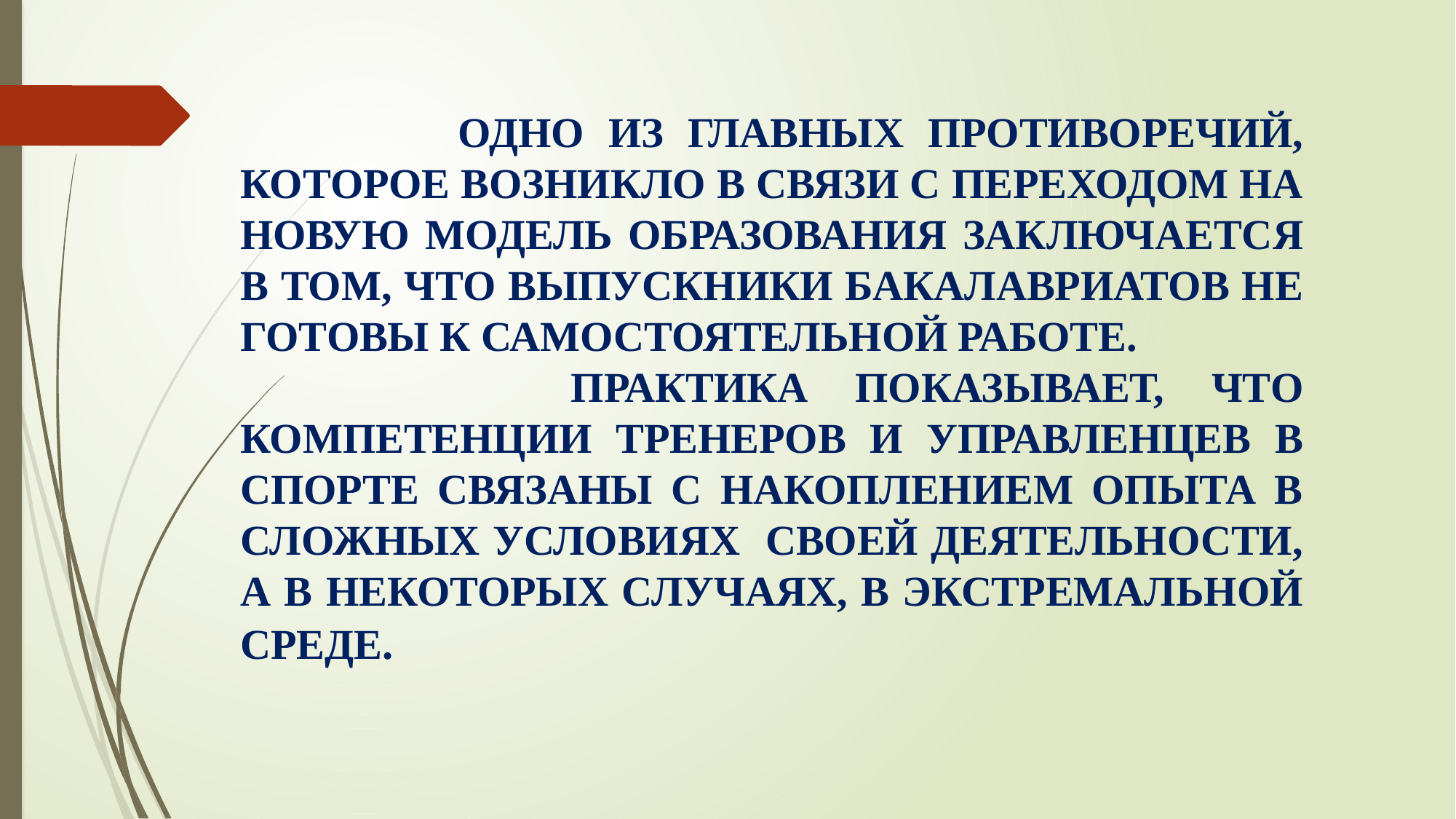

Одно из главных противоречий, которое возникло в связи с переходом на новую модель образования заключается в том, что выпускники бакалавриатов не готовы к самостоятельной работе.
       Практика показывает, что компетенции тренеров и управленцев в спорте связаны с накоплением опыта в сложных условиях  своей деятельности, а в некоторых случаях, в экстремальной среде.